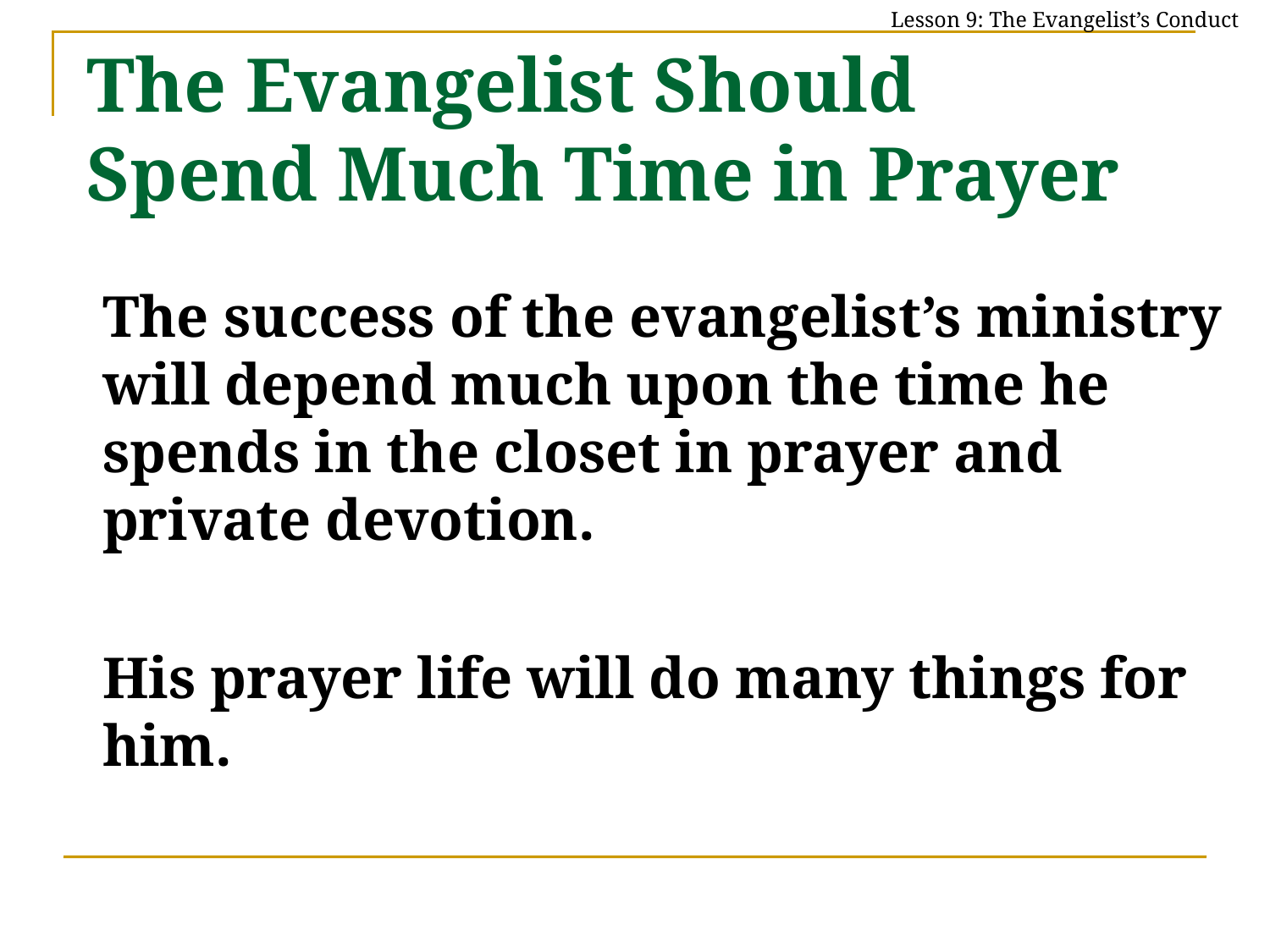

Lesson 9: The Evangelist’s Conduct
# The Evangelist Should Spend Much Time in Prayer
	The success of the evangelist’s ministry will depend much upon the time he spends in the closet in prayer and private devotion.

	His prayer life will do many things for him.